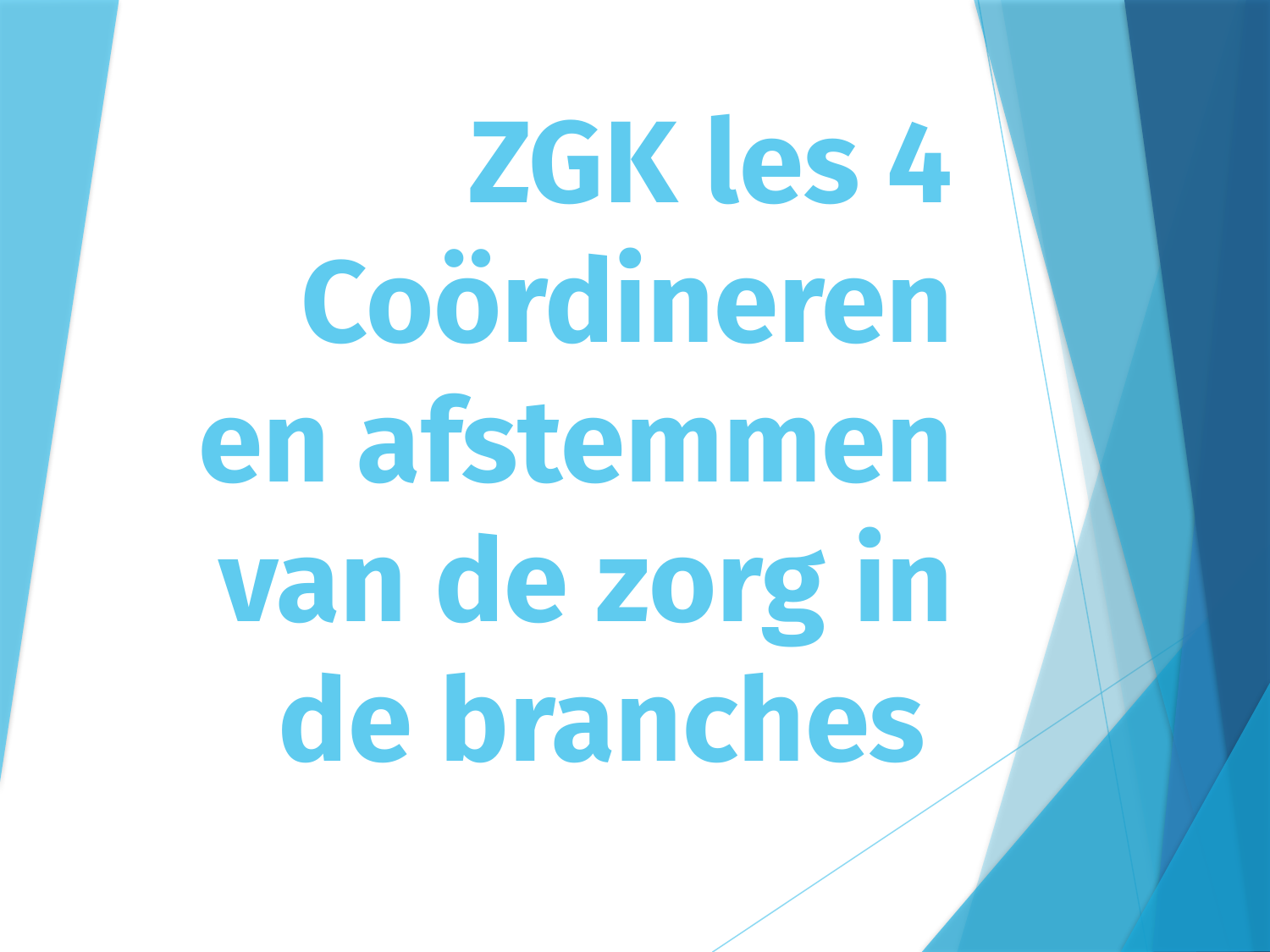

# ZGK les 4 Coördineren en afstemmen van de zorg in de branches